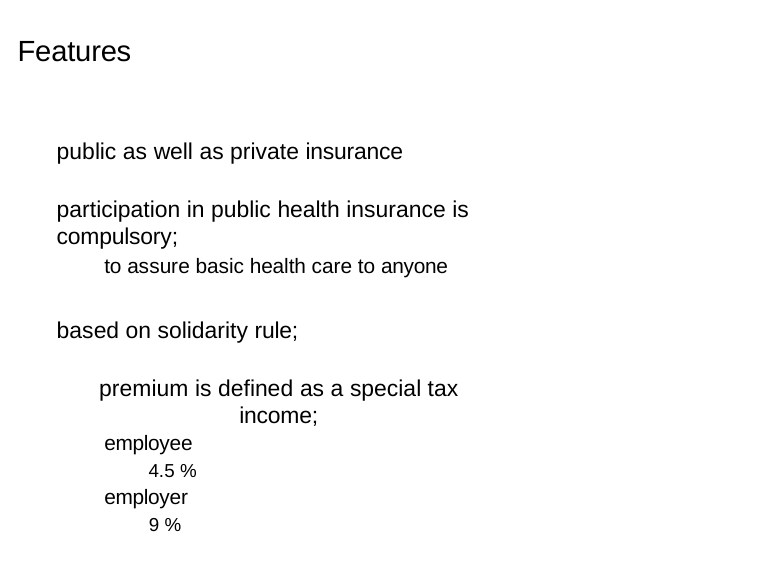

# Features
public as well as private insurance

participation in public health insurance is compulsory;
to assure basic health care to anyone

based on solidarity rule;

premium is defined as a special tax income;
employee
4.5 %
employer
9 %
Jirˇí Valecký (VSB-TUO)
15 / 25